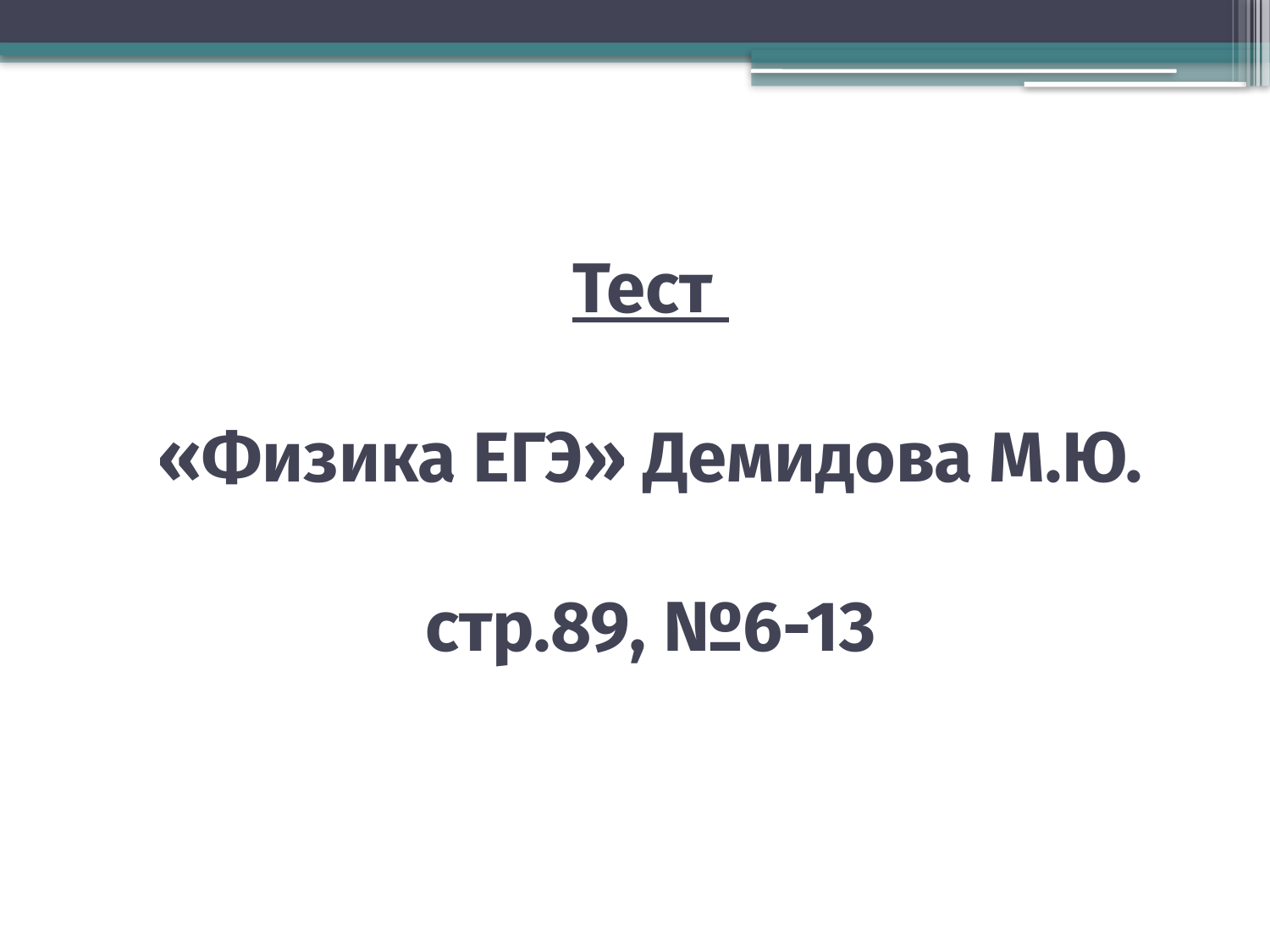

# Тест «Физика ЕГЭ» Демидова М.Ю. стр.89, №6-13